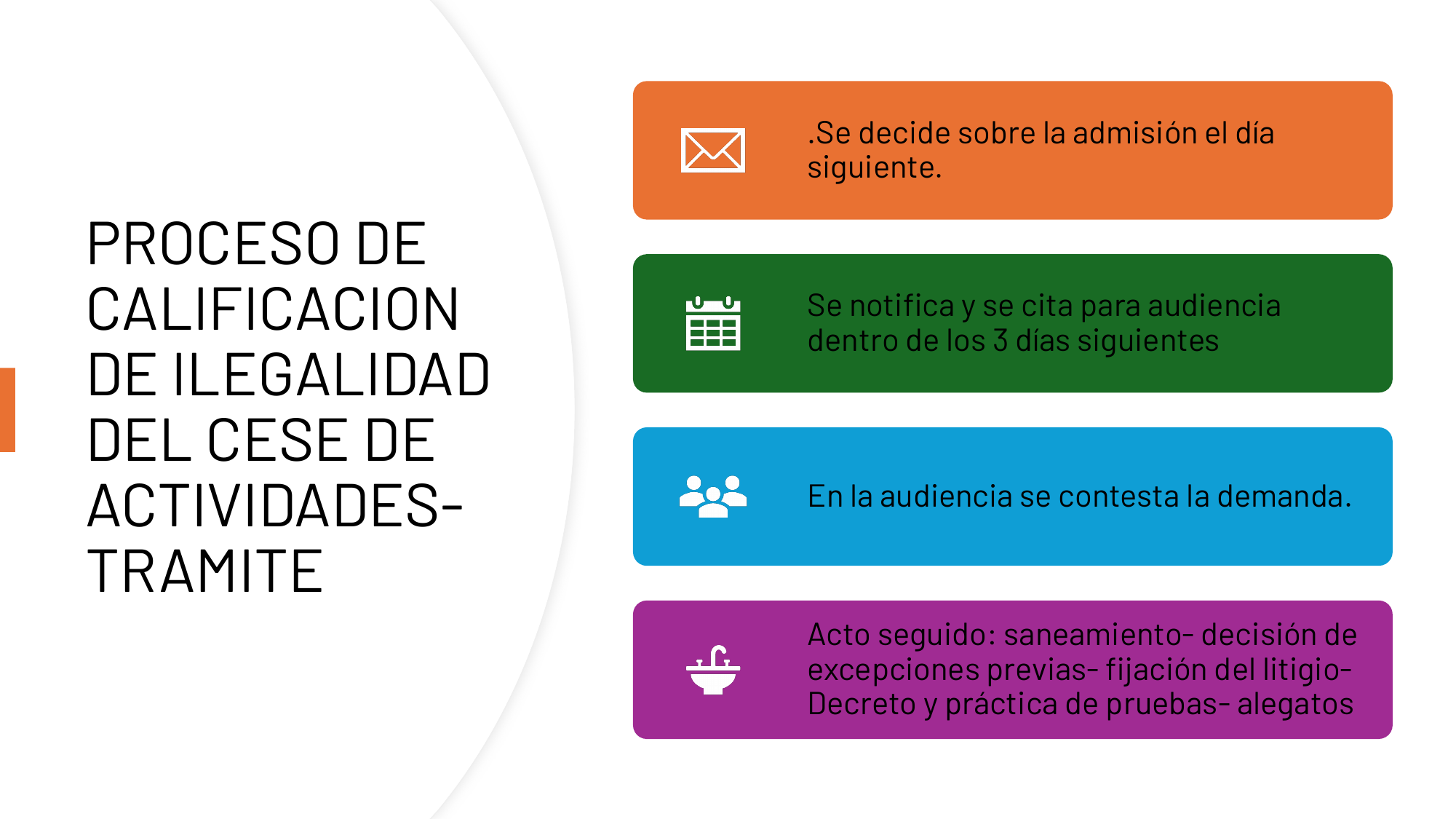

.Se decide sobre la admisión el día siguiente.
Se notifica y se cita para audiencia dentro de los 3 días siguientes
En la audiencia se contesta la demanda.
Acto seguido: saneamiento- decisión de excepciones previas- fijación del litigio- Decreto y práctica de pruebas- alegatos
# PROCESO DE CALIFICACION DE ILEGALIDAD DEL CESE DE ACTIVIDADES- TRAMITE